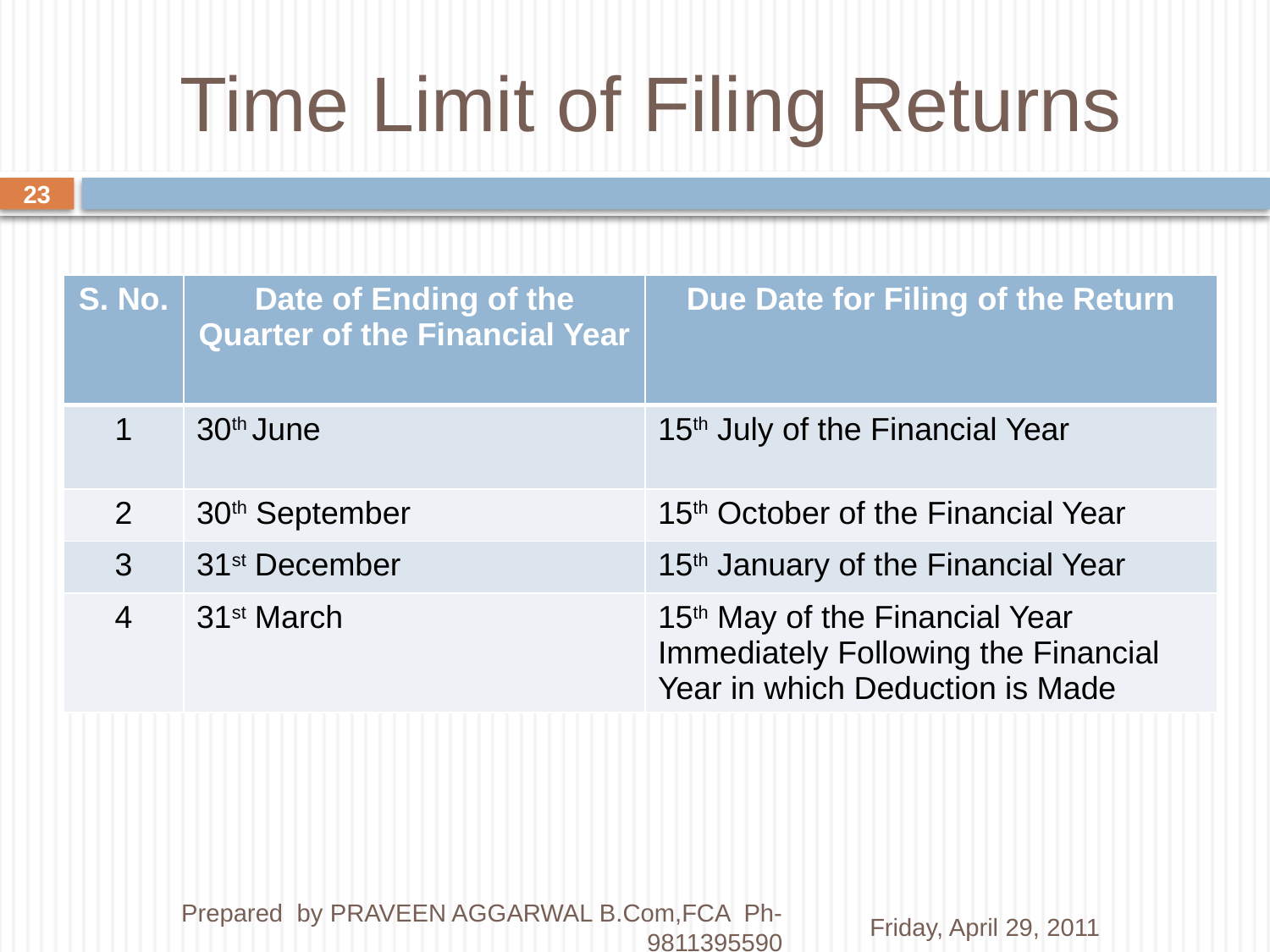

# Time Limit of Filing Returns
23

| S. No. | Date of Ending of the Quarter of the Financial Year | Due Date for Filing of the Return |
| --- | --- | --- |
| 1 | 30th June | 15th July of the Financial Year |
| 2 | 30th September | 15th October of the Financial Year |
| 3 | 31st December | 15th January of the Financial Year |
| 4 | 31st March | 15th May of the Financial Year Immediately Following the Financial Year in which Deduction is Made |
Prepared  by PRAVEEN AGGARWAL B.Com,FCA  Ph-9811395590
Friday, April 29, 2011